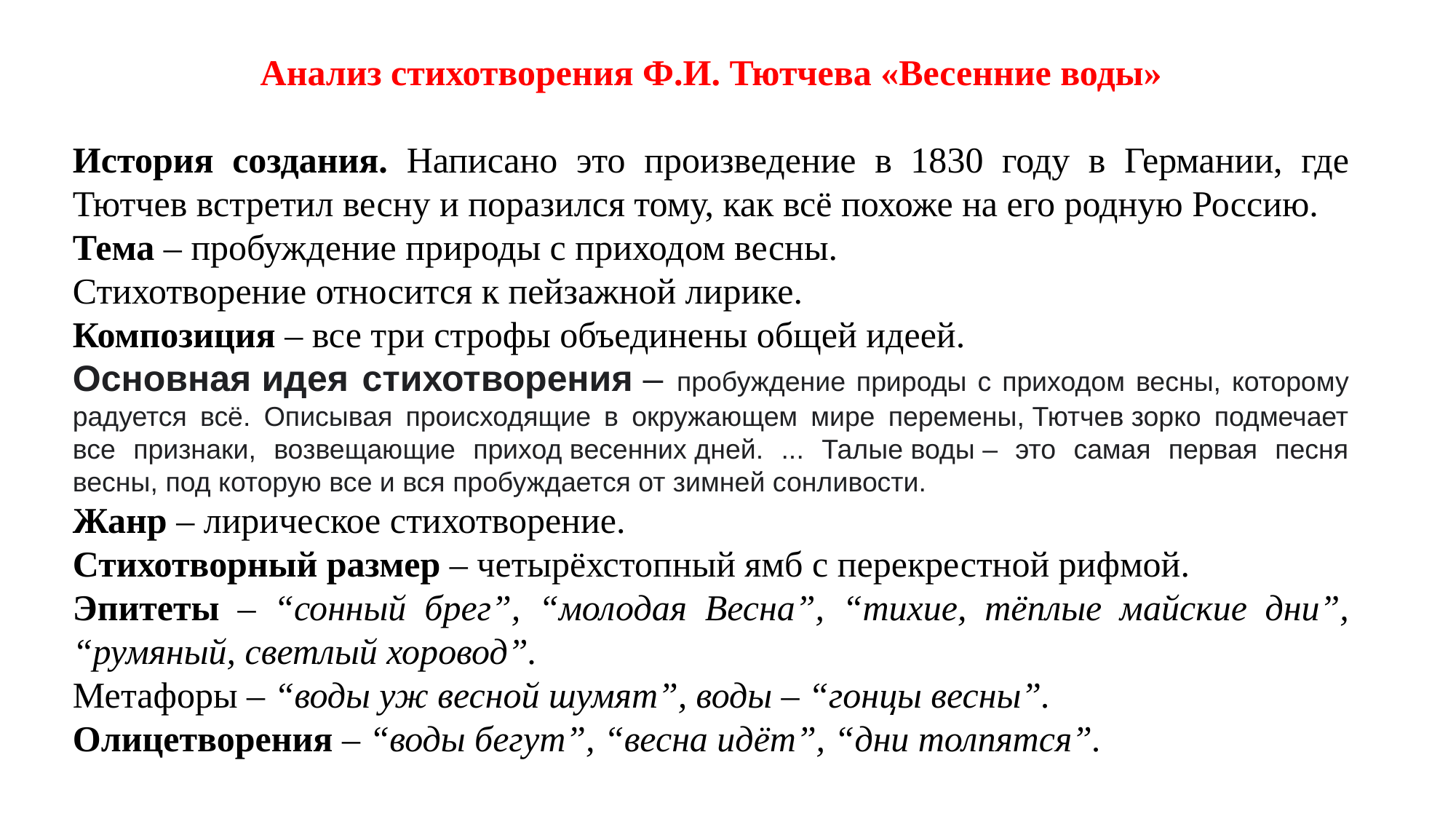

Анализ стихотворения Ф.И. Тютчева «Весенние воды»

История создания. Написано это произведение в 1830 году в Германии, где Тютчев встретил весну и поразился тому, как всё похоже на его родную Россию.
Тема – пробуждение природы с приходом весны.
Стихотворение относится к пейзажной лирике.
Композиция – все три строфы объединены общей идеей.
Основная идея стихотворения – пробуждение природы с приходом весны, которому радуется всё. Описывая происходящие в окружающем мире перемены, Тютчев зорко подмечает все признаки, возвещающие приход весенних дней. ... Талые воды – это самая первая песня весны, под которую все и вся пробуждается от зимней сонливости.
Жанр – лирическое стихотворение.
Стихотворный размер – четырёхстопный ямб с перекрестной рифмой.
Эпитеты – “сонный брег”, “молодая Весна”, “тихие, тёплые майские дни”, “румяный, светлый хоровод”.
Метафоры – “воды уж весной шумят”, воды – “гонцы весны”.
Олицетворения – “воды бегут”, “весна идёт”, “дни толпятся”.